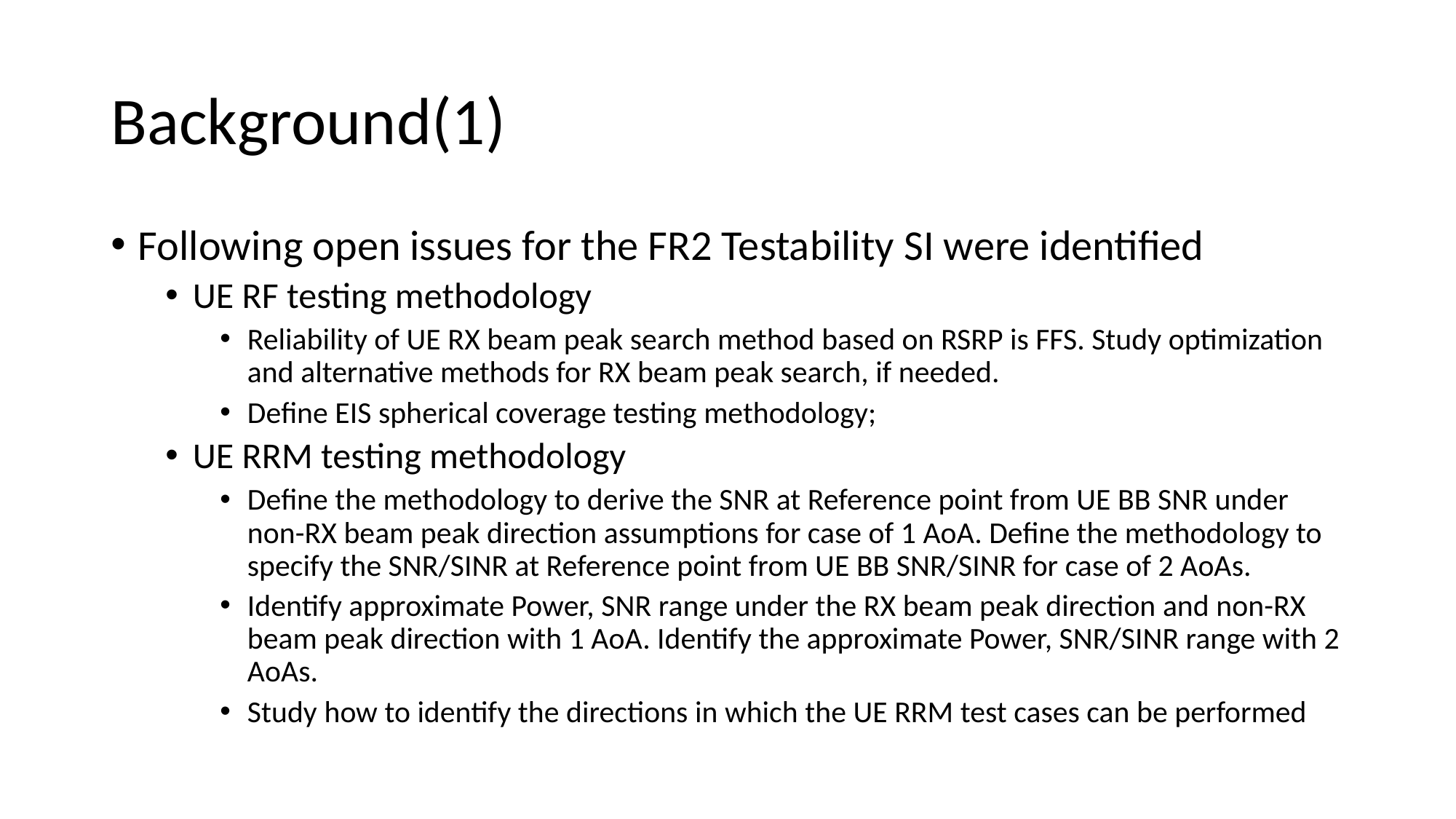

# Background(1)
Following open issues for the FR2 Testability SI were identified
UE RF testing methodology
Reliability of UE RX beam peak search method based on RSRP is FFS. Study optimization and alternative methods for RX beam peak search, if needed.
Define EIS spherical coverage testing methodology;
UE RRM testing methodology
Define the methodology to derive the SNR at Reference point from UE BB SNR under non-RX beam peak direction assumptions for case of 1 AoA. Define the methodology to specify the SNR/SINR at Reference point from UE BB SNR/SINR for case of 2 AoAs.
Identify approximate Power, SNR range under the RX beam peak direction and non-RX beam peak direction with 1 AoA. Identify the approximate Power, SNR/SINR range with 2 AoAs.
Study how to identify the directions in which the UE RRM test cases can be performed